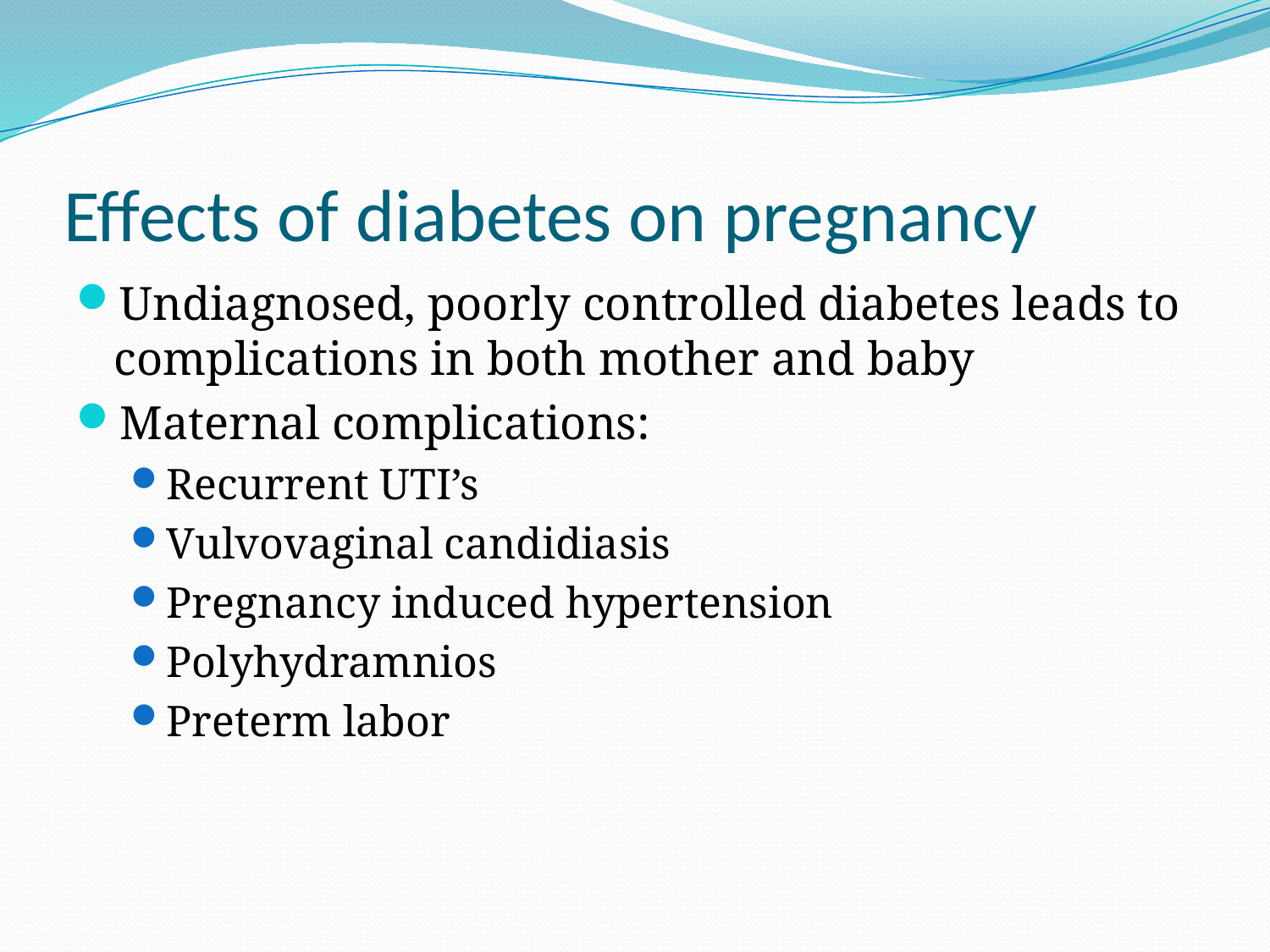

# Effects of diabetes on pregnancy
Undiagnosed, poorly controlled diabetes leads to complications in both mother and baby
Maternal complications:
Recurrent UTI’s
Vulvovaginal candidiasis
Pregnancy induced hypertension
Polyhydramnios
Preterm labor